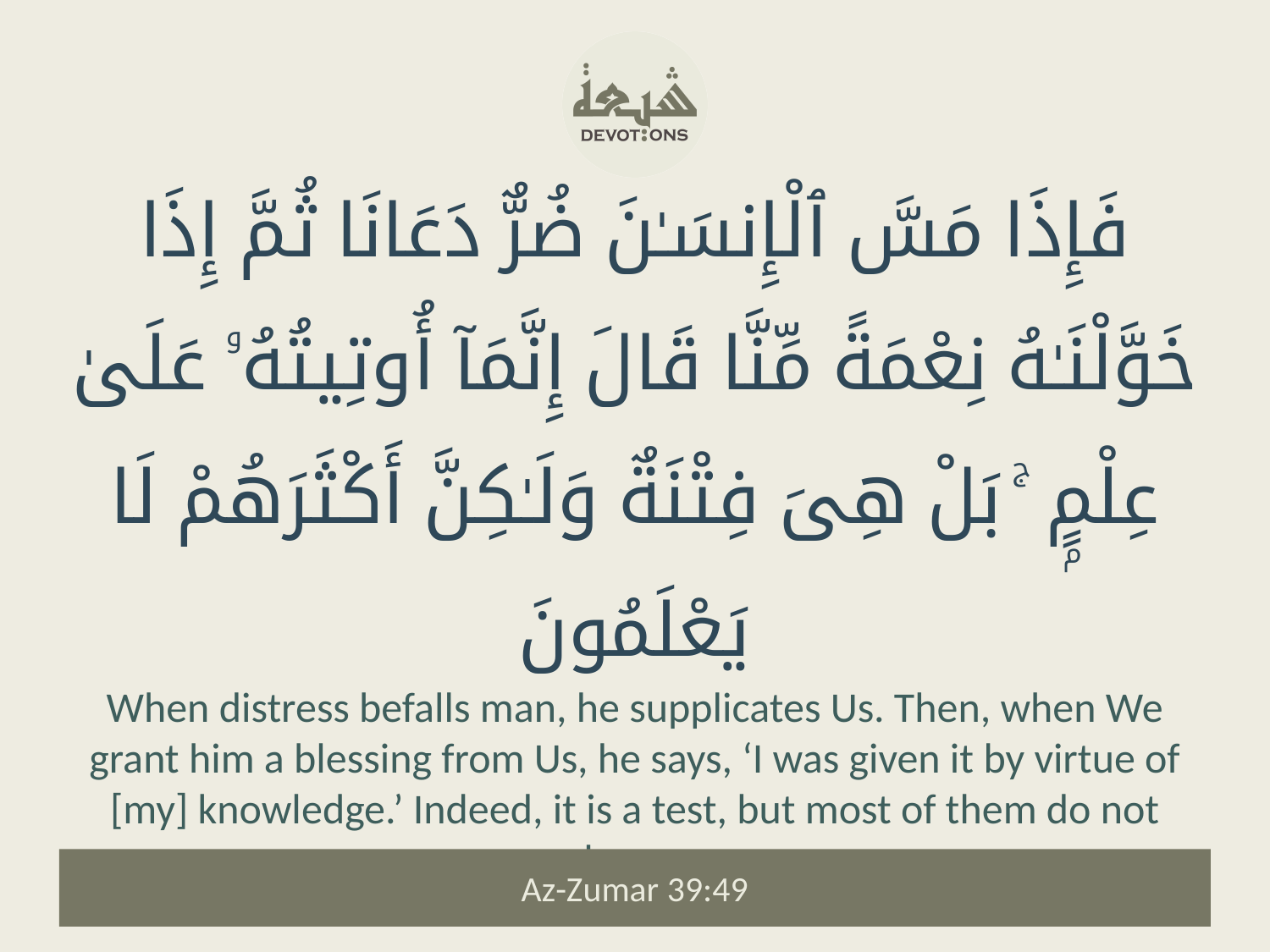

فَإِذَا مَسَّ ٱلْإِنسَـٰنَ ضُرٌّ دَعَانَا ثُمَّ إِذَا خَوَّلْنَـٰهُ نِعْمَةً مِّنَّا قَالَ إِنَّمَآ أُوتِيتُهُۥ عَلَىٰ عِلْمٍۭ ۚ بَلْ هِىَ فِتْنَةٌ وَلَـٰكِنَّ أَكْثَرَهُمْ لَا يَعْلَمُونَ
When distress befalls man, he supplicates Us. Then, when We grant him a blessing from Us, he says, ‘I was given it by virtue of [my] knowledge.’ Indeed, it is a test, but most of them do not know.
Az-Zumar 39:49